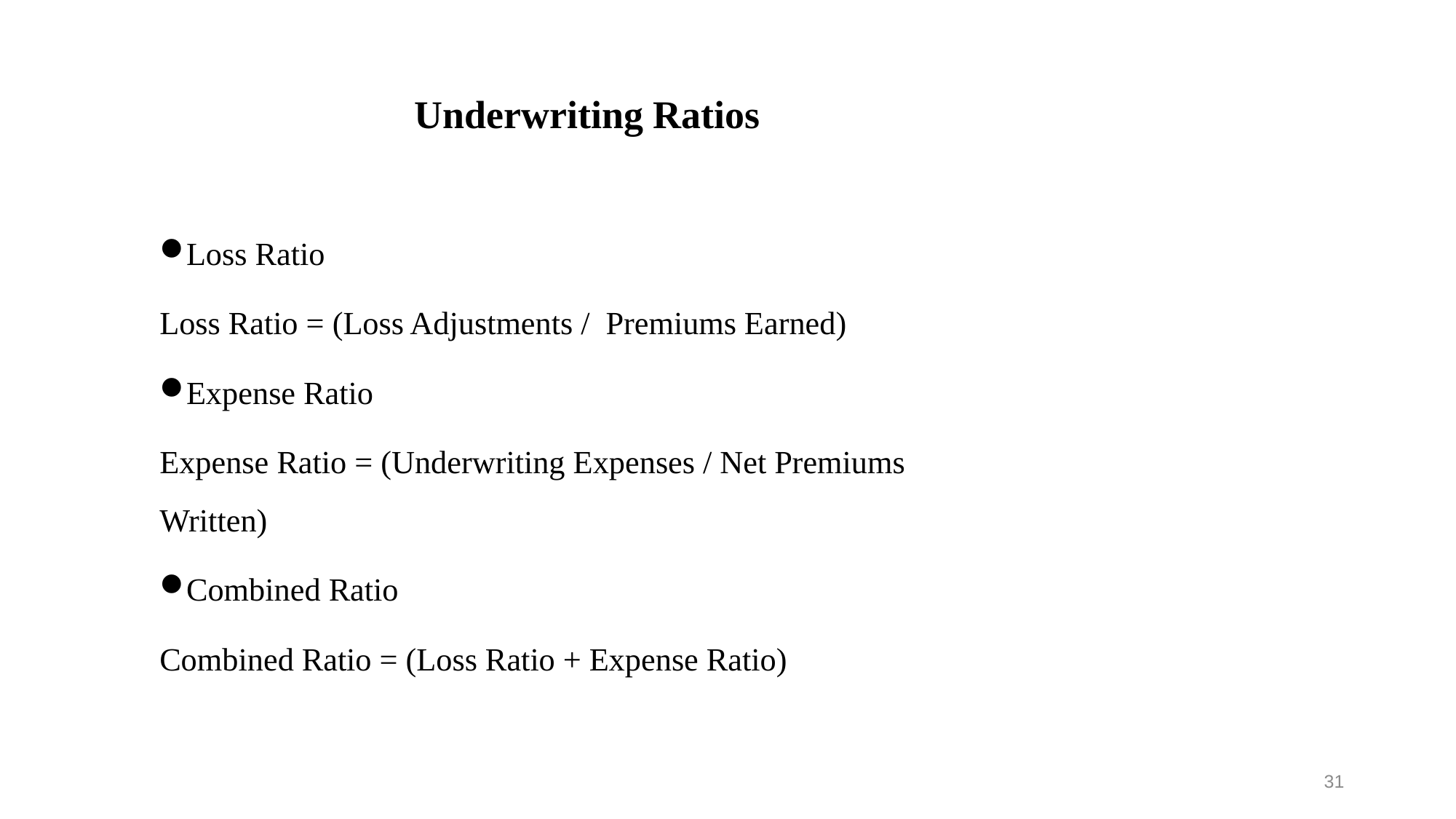

# Underwriting Ratios
Loss Ratio
Loss Ratio = (Loss Adjustments /  Premiums Earned)
Expense Ratio
Expense Ratio = (Underwriting Expenses / Net Premiums Written)
Combined Ratio
Combined Ratio = (Loss Ratio + Expense Ratio)
31